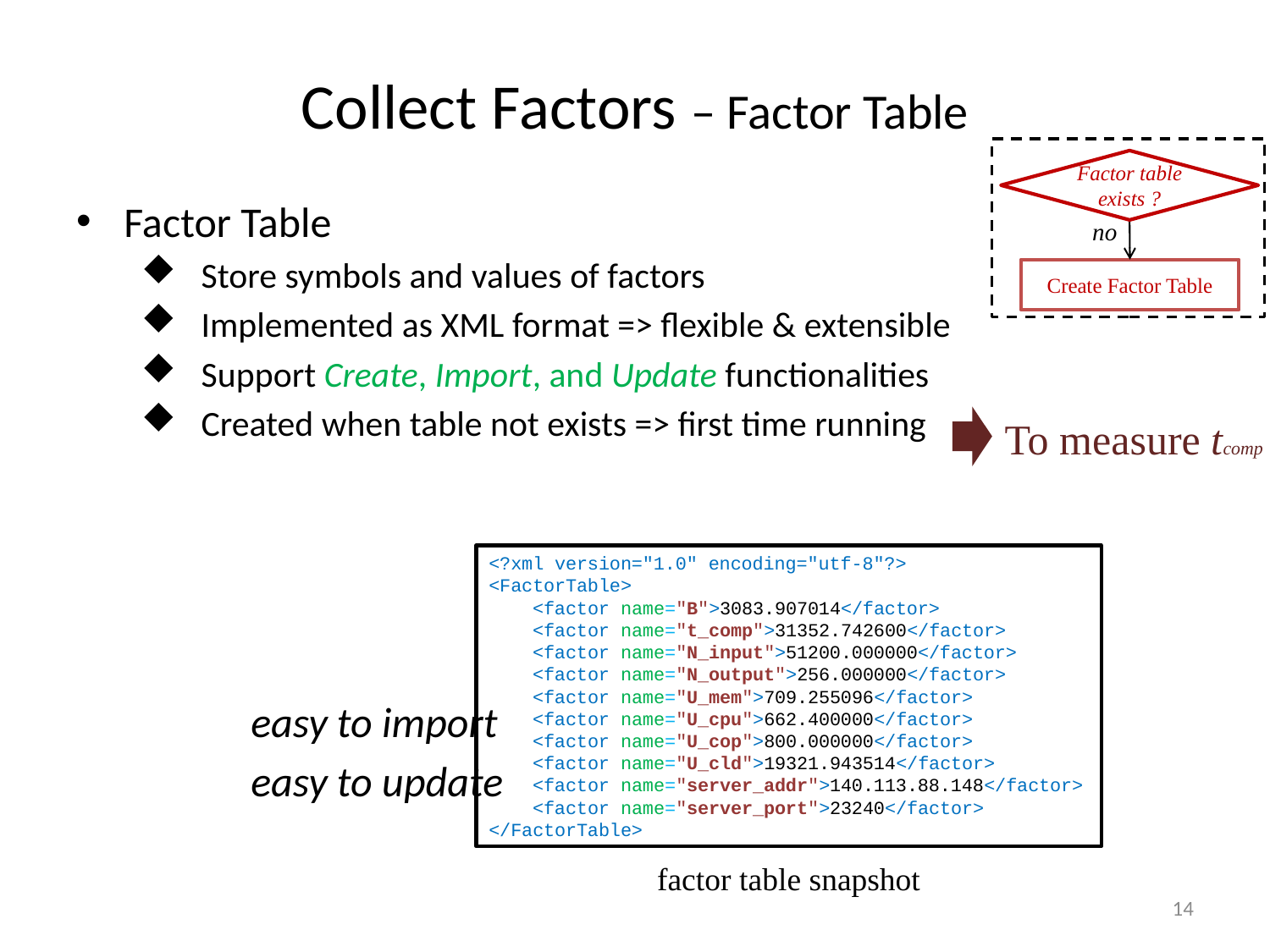

# Collect Factors – Factor Table

Factor table exists ?
Factor Table
Store symbols and values of factors
Implemented as XML format => flexible & extensible
Support Create, Import, and Update functionalities
Created when table not exists => first time running

		easy to import
		easy to update
no
Create Factor Table

To measure tcomp
<?xml version="1.0" encoding="utf-8"?>
<FactorTable>
    <factor name="B">3083.907014</factor>
    <factor name="t_comp">31352.742600</factor>
    <factor name="N_input">51200.000000</factor>
    <factor name="N_output">256.000000</factor>
    <factor name="U_mem">709.255096</factor>
    <factor name="U_cpu">662.400000</factor>
    <factor name="U_cop">800.000000</factor>
    <factor name="U_cld">19321.943514</factor>
    <factor name="server_addr">140.113.88.148</factor>
    <factor name="server_port">23240</factor>
</FactorTable>
factor table snapshot
14